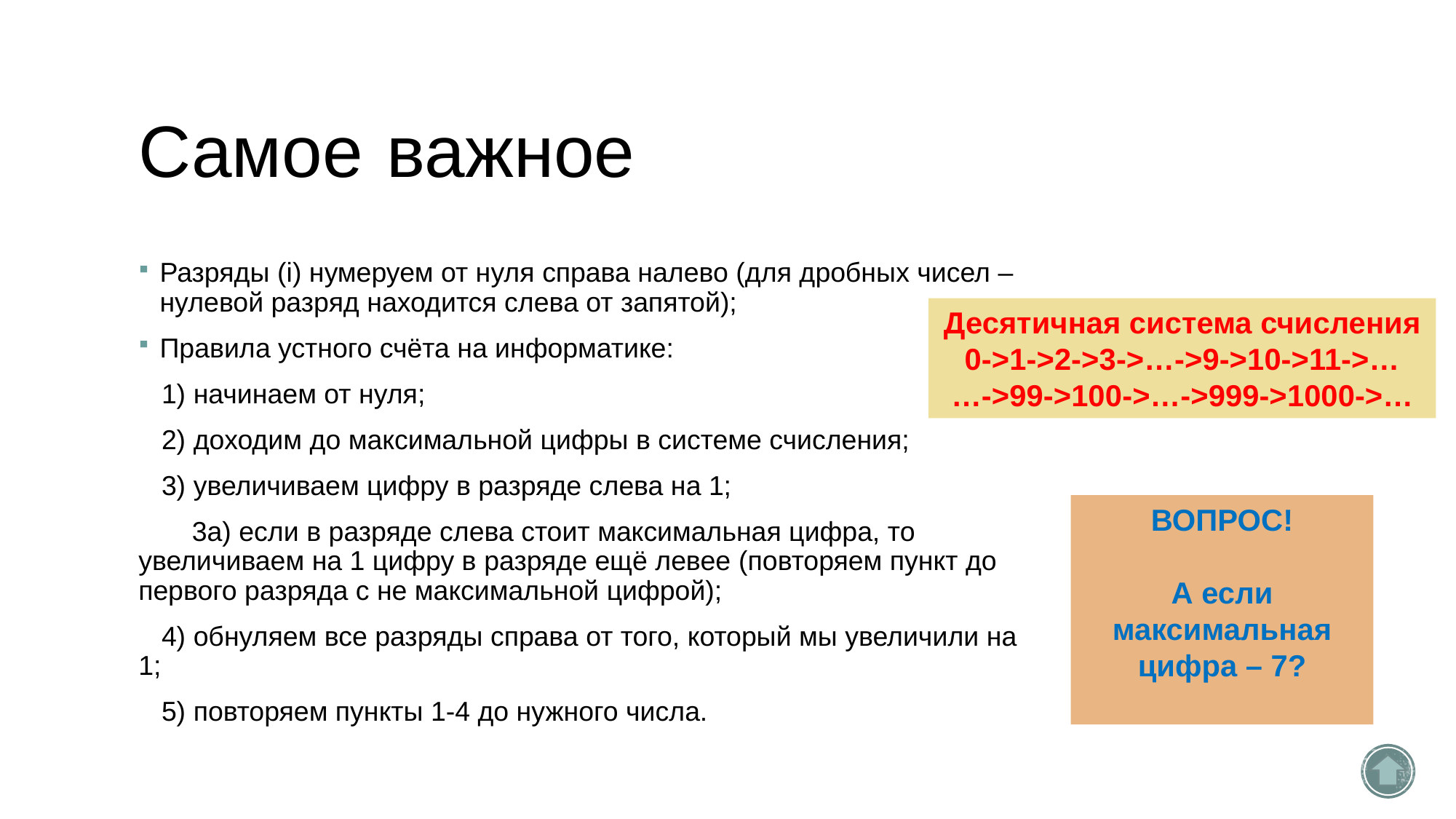

# Самое важное
Разряды (i) нумеруем от нуля справа налево (для дробных чисел – нулевой разряд находится слева от запятой);
Правила устного счёта на информатике:
   1) начинаем от нуля;
   2) доходим до максимальной цифры в системе счисления;
   3) увеличиваем цифру в разряде слева на 1;
       3а) если в разряде слева стоит максимальная цифра, то увеличиваем на 1 цифру в разряде ещё левее (повторяем пункт до первого разряда с не максимальной цифрой);
   4) обнуляем все разряды справа от того, который мы увеличили на 1;
   5) повторяем пункты 1-4 до нужного числа.
Десятичная система счисления
0->1->2->3->…->9->10->11->…
…->99->100->…->999->1000->…
ВОПРОС!

А если максимальная цифра – 7?